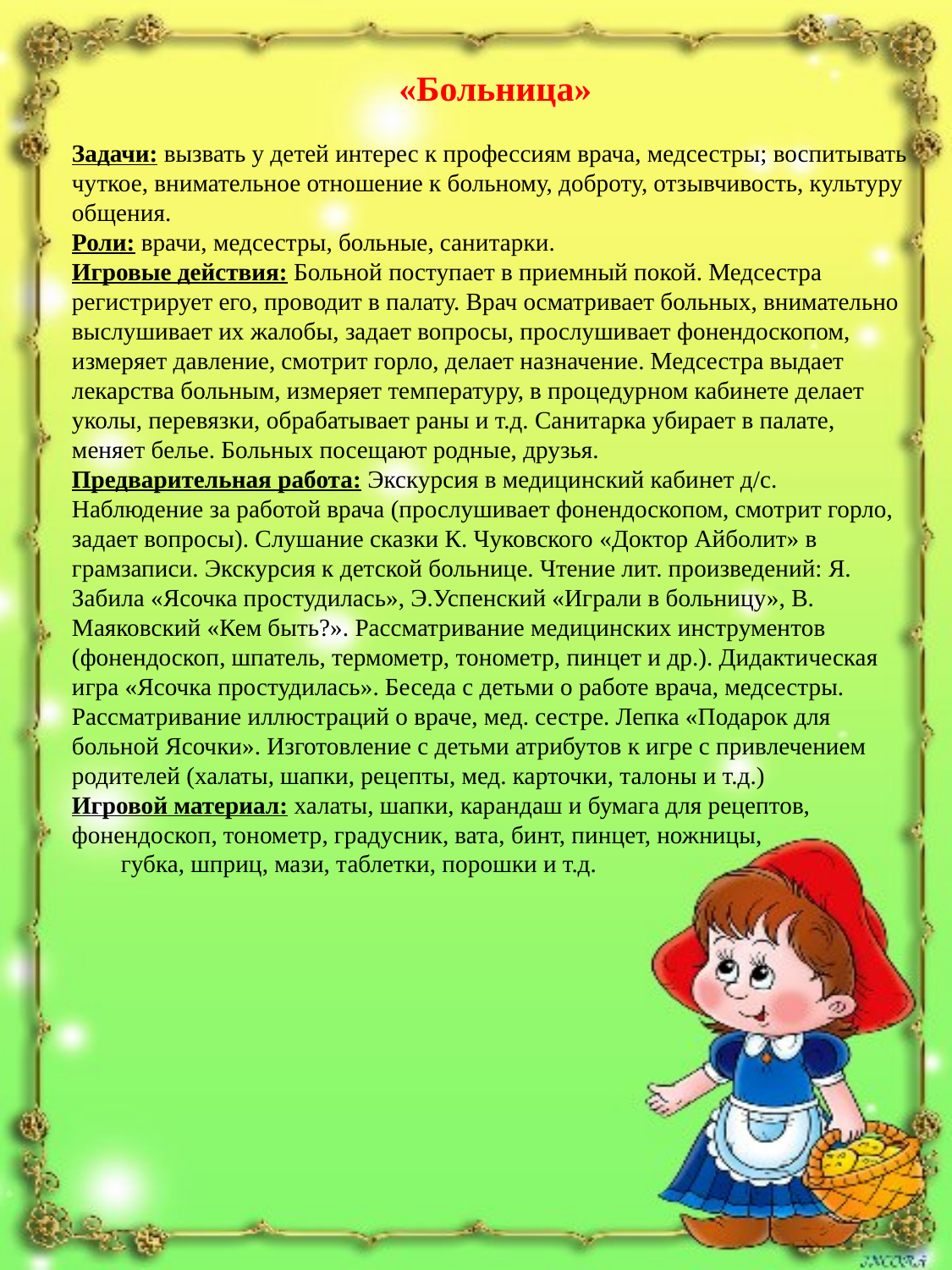

«Больница»
Задачи: вызвать у детей интерес к профессиям врача, медсестры; воспитывать чуткое, внимательное отношение к больному, доброту, отзывчивость, культуру общения.
Роли: врачи, медсестры, больные, санитарки.
Игровые действия: Больной поступает в приемный покой. Медсестра регистрирует его, проводит в палату. Врач осматривает больных, внимательно выслушивает их жалобы, задает вопросы, прослушивает фонендоскопом, измеряет давление, смотрит горло, делает назначение. Медсестра выдает лекарства больным, измеряет температуру, в процедурном кабинете делает уколы, перевязки, обрабатывает раны и т.д. Санитарка убирает в палате, меняет белье. Больных посещают родные, друзья.
Предварительная работа: Экскурсия в медицинский кабинет д/с. Наблюдение за работой врача (прослушивает фонендоскопом, смотрит горло, задает вопросы). Слушание сказки К. Чуковского «Доктор Айболит» в грамзаписи. Экскурсия к детской больнице. Чтение лит. произведений: Я. Забила «Ясочка простудилась», Э.Успенский «Играли в больницу», В. Маяковский «Кем быть?». Рассматривание медицинских инструментов (фонендоскоп, шпатель, термометр, тонометр, пинцет и др.). Дидактическая игра «Ясочка простудилась». Беседа с детьми о работе врача, медсестры. Рассматривание иллюстраций о враче, мед. сестре. Лепка «Подарок для больной Ясочки». Изготовление с детьми атрибутов к игре с привлечением родителей (халаты, шапки, рецепты, мед. карточки, талоны и т.д.)
Игровой материал: халаты, шапки, карандаш и бумага для рецептов, фонендоскоп, тонометр, градусник, вата, бинт, пинцет, ножницы,                                губка, шприц, мази, таблетки, порошки и т.д.